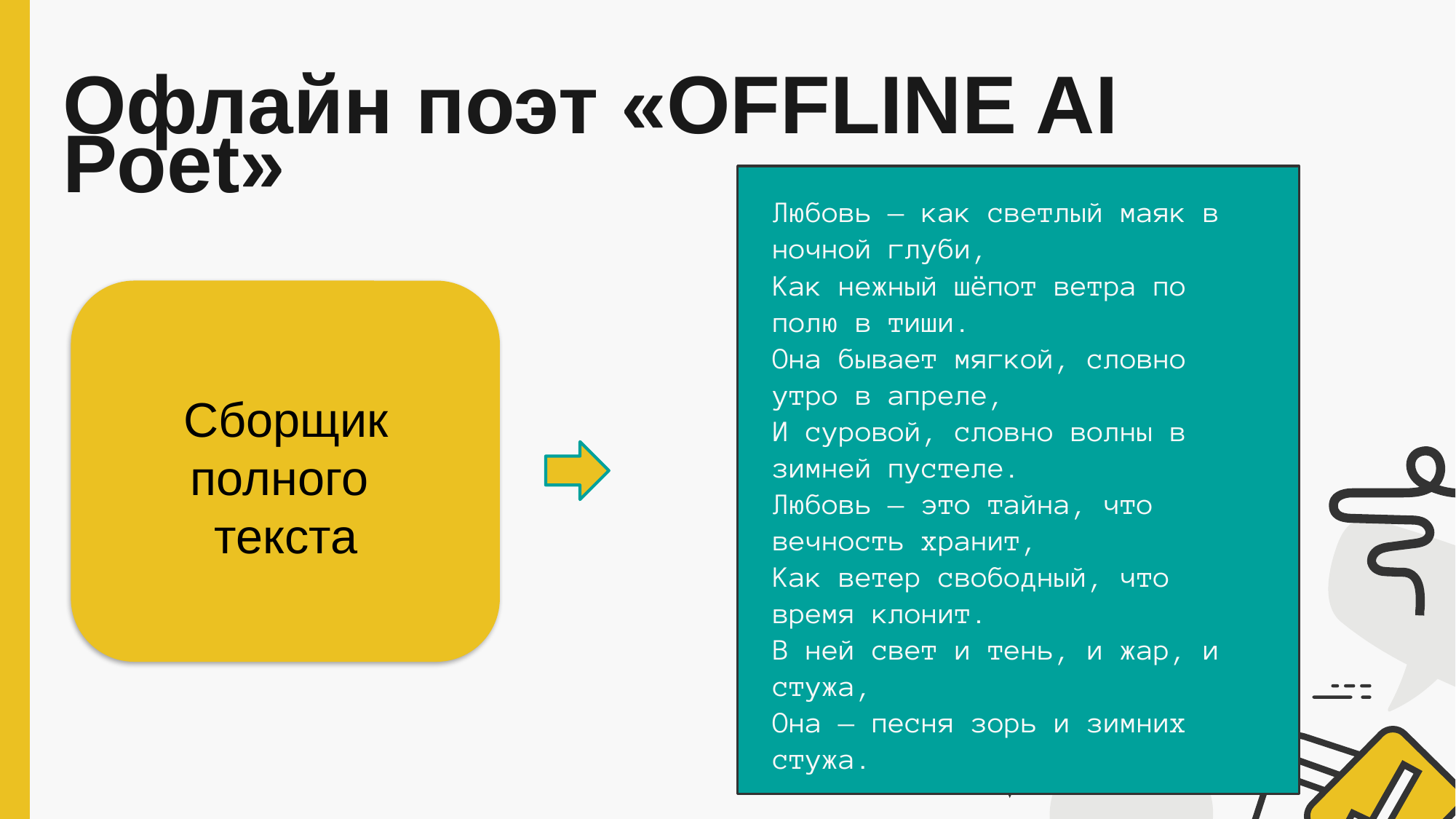

Офлайн поэт «OFFLINE AI Poet»

Любовь — как светлый маяк в ночной глуби,
Как нежный шёпот ветра по полю в тиши.
Она бывает мягкой, словно утро в апреле,
И суровой, словно волны в зимней пустеле.
Любовь — это тайна, что вечность хранит,
Как ветер свободный, что время клонит.
В ней свет и тень, и жар, и стужа,
Она — песня зорь и зимних стужа.

Сборщик полного
текста